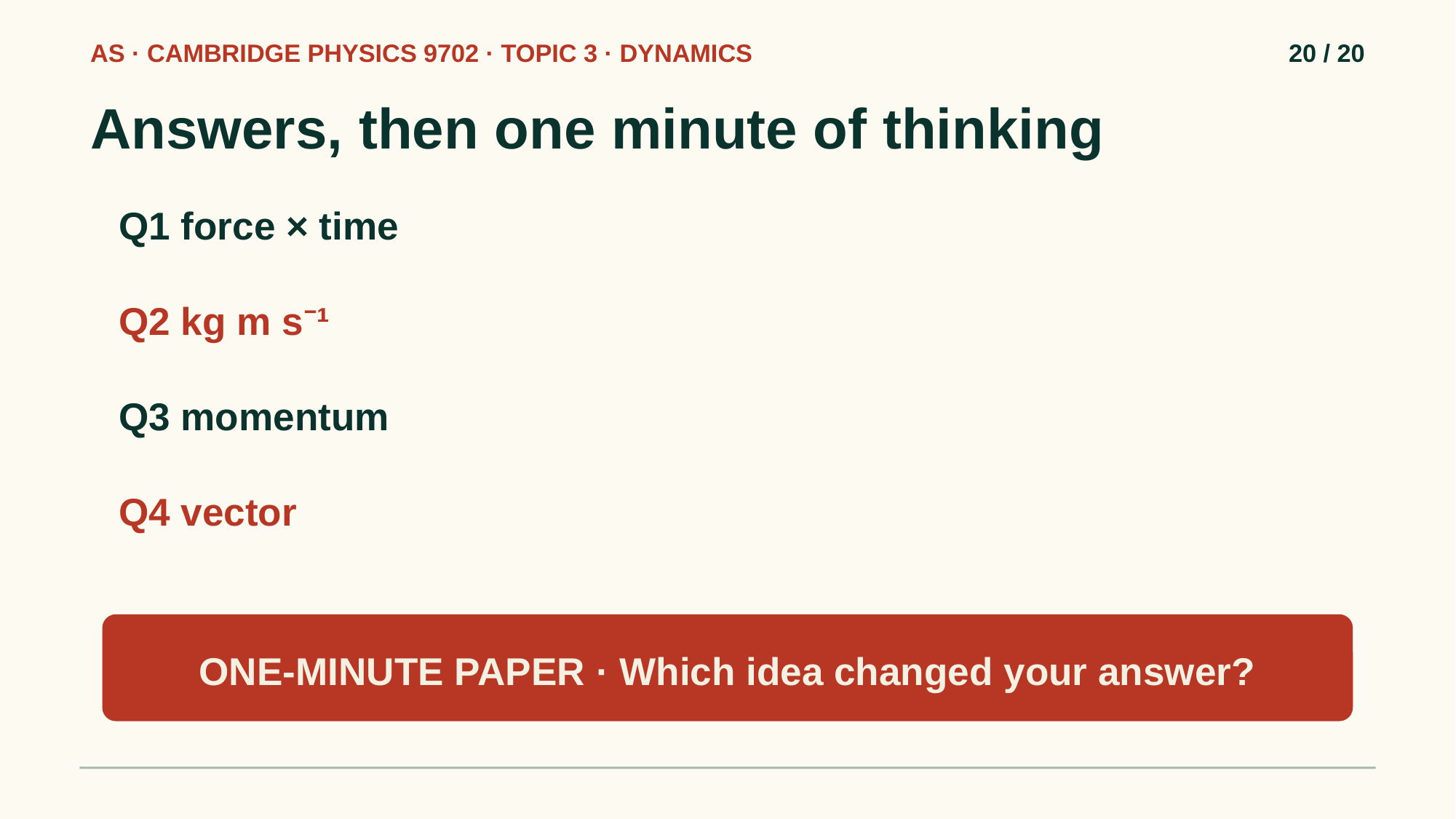

AS · CAMBRIDGE PHYSICS 9702 · TOPIC 3 · DYNAMICS
20 / 20
Answers, then one minute of thinking
Q1 force × time
Q2 kg m s⁻¹
Q3 momentum
Q4 vector

ONE-MINUTE PAPER · Which idea changed your answer?